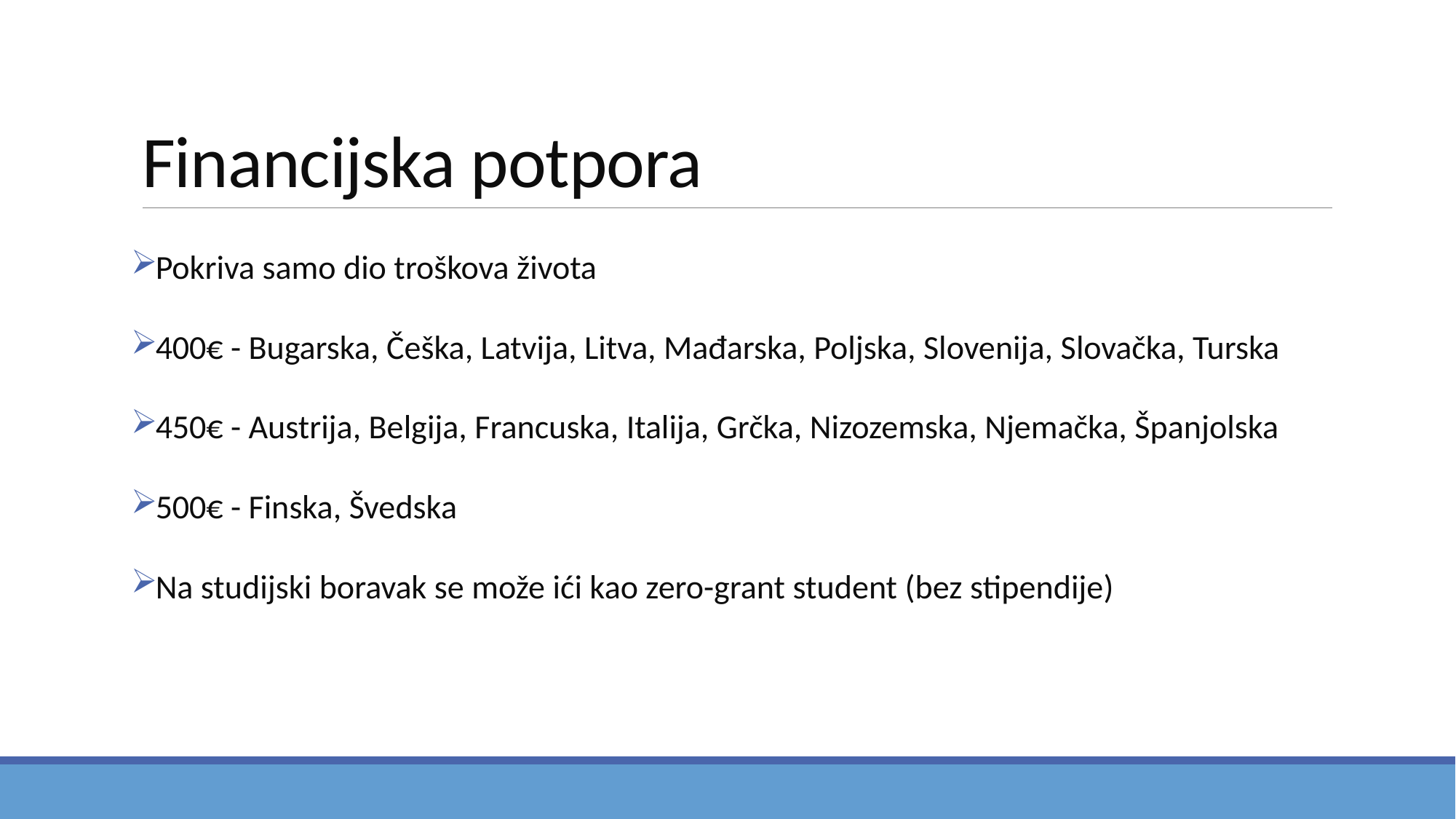

# Financijska potpora
Pokriva samo dio troškova života
400€ - Bugarska, Češka, Latvija, Litva, Mađarska, Poljska, Slovenija, Slovačka, Turska
450€ - Austrija, Belgija, Francuska, Italija, Grčka, Nizozemska, Njemačka, Španjolska
500€ - Finska, Švedska
Na studijski boravak se može ići kao zero-grant student (bez stipendije)